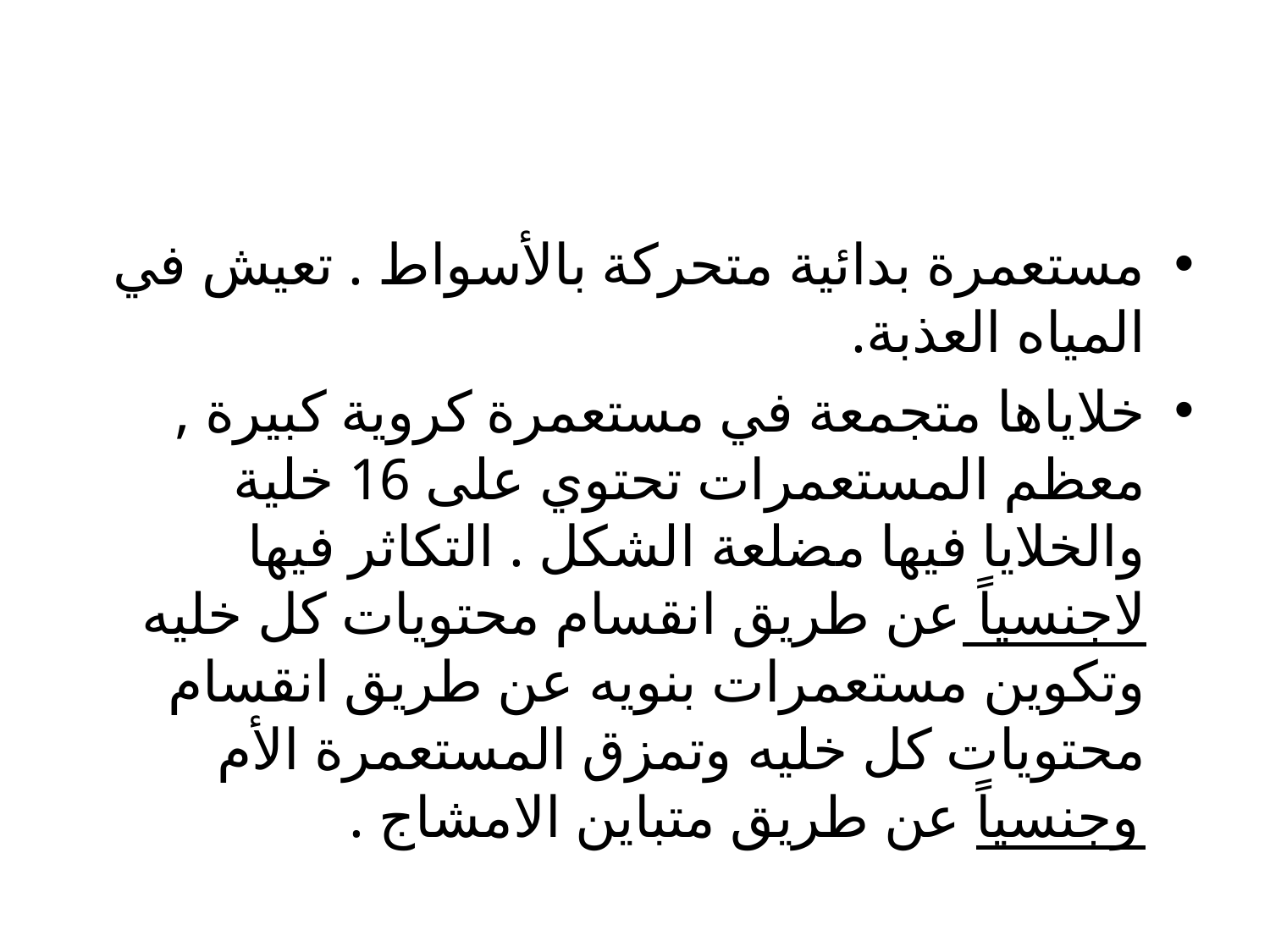

#
مستعمرة بدائية متحركة بالأسواط . تعيش في المياه العذبة.
خلاياها متجمعة في مستعمرة كروية كبيرة , معظم المستعمرات تحتوي على 16 خلية والخلايا فيها مضلعة الشكل . التكاثر فيها لاجنسياً عن طريق انقسام محتويات كل خليه وتكوين مستعمرات بنويه عن طريق انقسام محتويات كل خليه وتمزق المستعمرة الأم وجنسياً عن طريق متباين الامشاج .